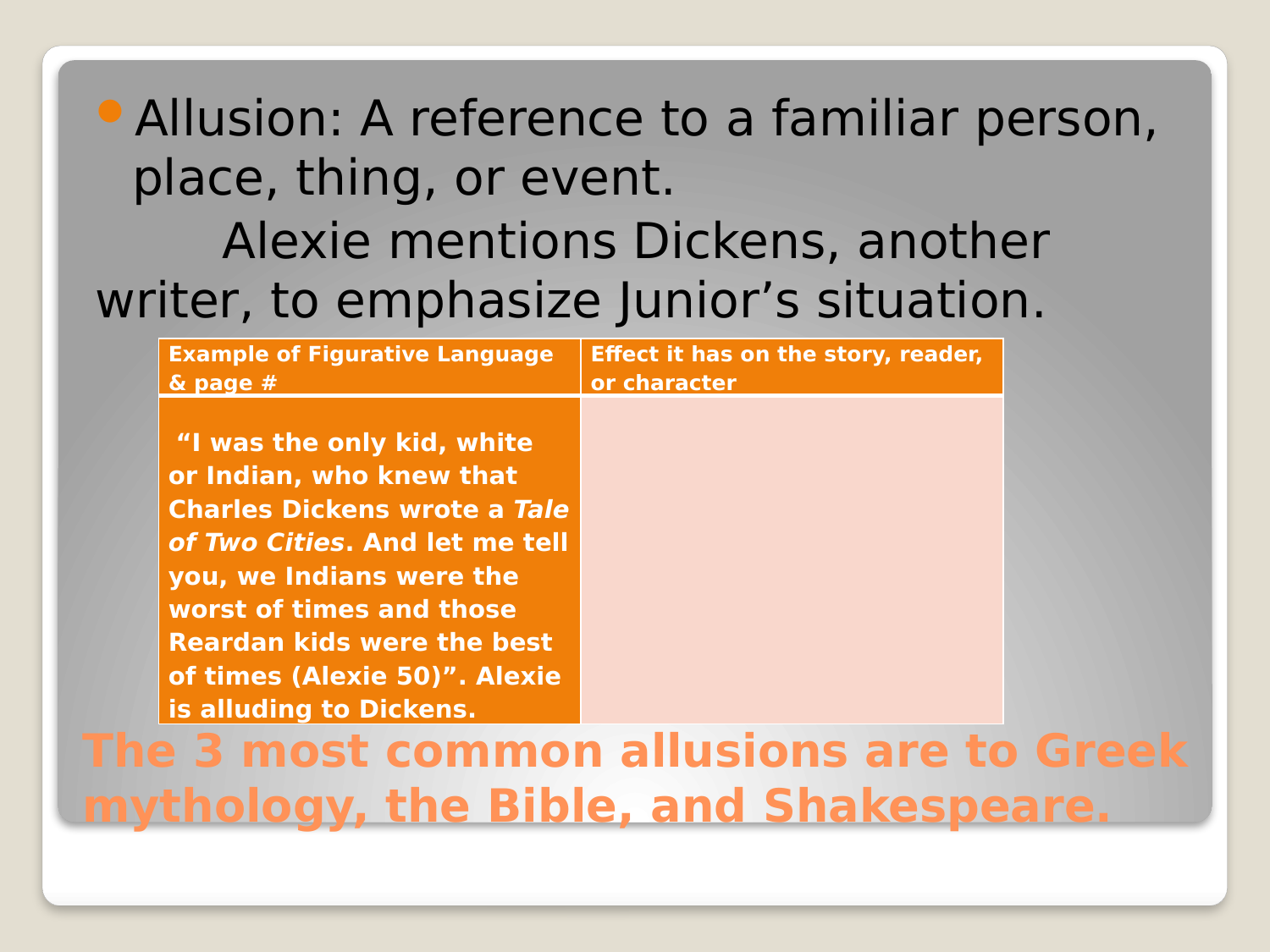

Allusion: A reference to a familiar person, place, thing, or event.
	Alexie mentions Dickens, another writer, to emphasize Junior’s situation.

| Example of Figurative Language & page # | Effect it has on the story, reader, or character |
| --- | --- |
| “I was the only kid, white or Indian, who knew that Charles Dickens wrote a Tale of Two Cities. And let me tell you, we Indians were the worst of times and those Reardan kids were the best of times (Alexie 50)”. Alexie is alluding to Dickens. |  |
# The 3 most common allusions are to Greek mythology, the Bible, and Shakespeare.